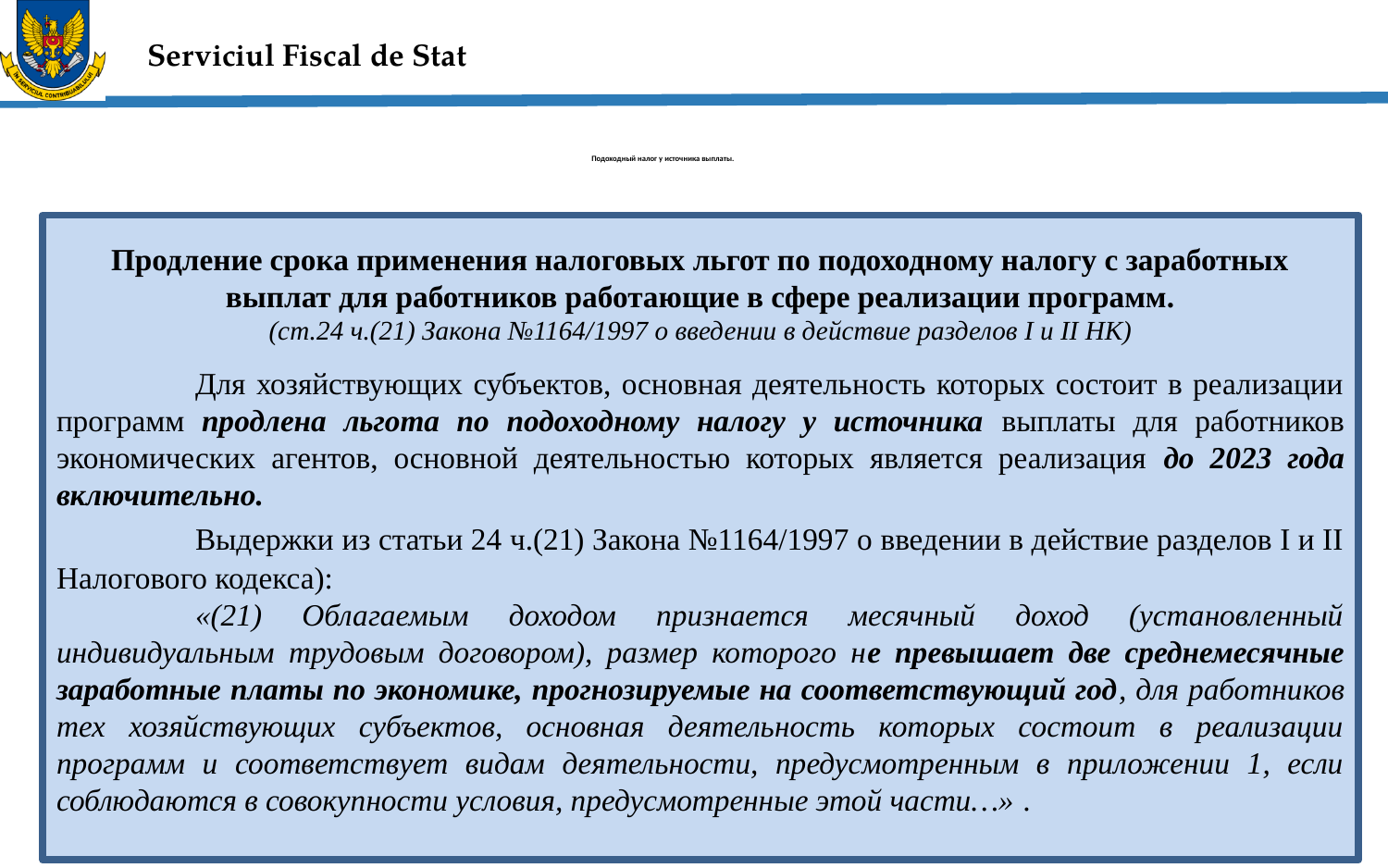

# Подоходный налог у источника выплаты.

Продление срока применения налоговых льгот по подоходному налогу с заработных выплат для работников работающие в сфере реализации программ.
(ст.24 ч.(21) Закона №1164/1997 о введении в действие разделов I и II НК)

	Для хозяйствующих субъектов, основная деятельность которых состоит в реализации программ продлена льгота по подоходному налогу у источника выплаты для работников экономических агентов, основной деятельностью которых является реализация до 2023 года включительно.
	Выдержки из статьи 24 ч.(21) Закона №1164/1997 о введении в действие разделов I и II Налогового кодекса):
	«(21) Облагаемым доходом признается месячный доход (установленный индивидуальным трудовым договором), размер которого не превышает две среднемесячные заработные платы по экономике, прогнозируемые на соответствующий год, для работников тех хозяйствующих субъектов, основная деятельность которых состоит в реализации программ и соответствует видам деятельности, предусмотренным в приложении 1, если соблюдаются в совокупности условия, предусмотренные этой части…» .

12